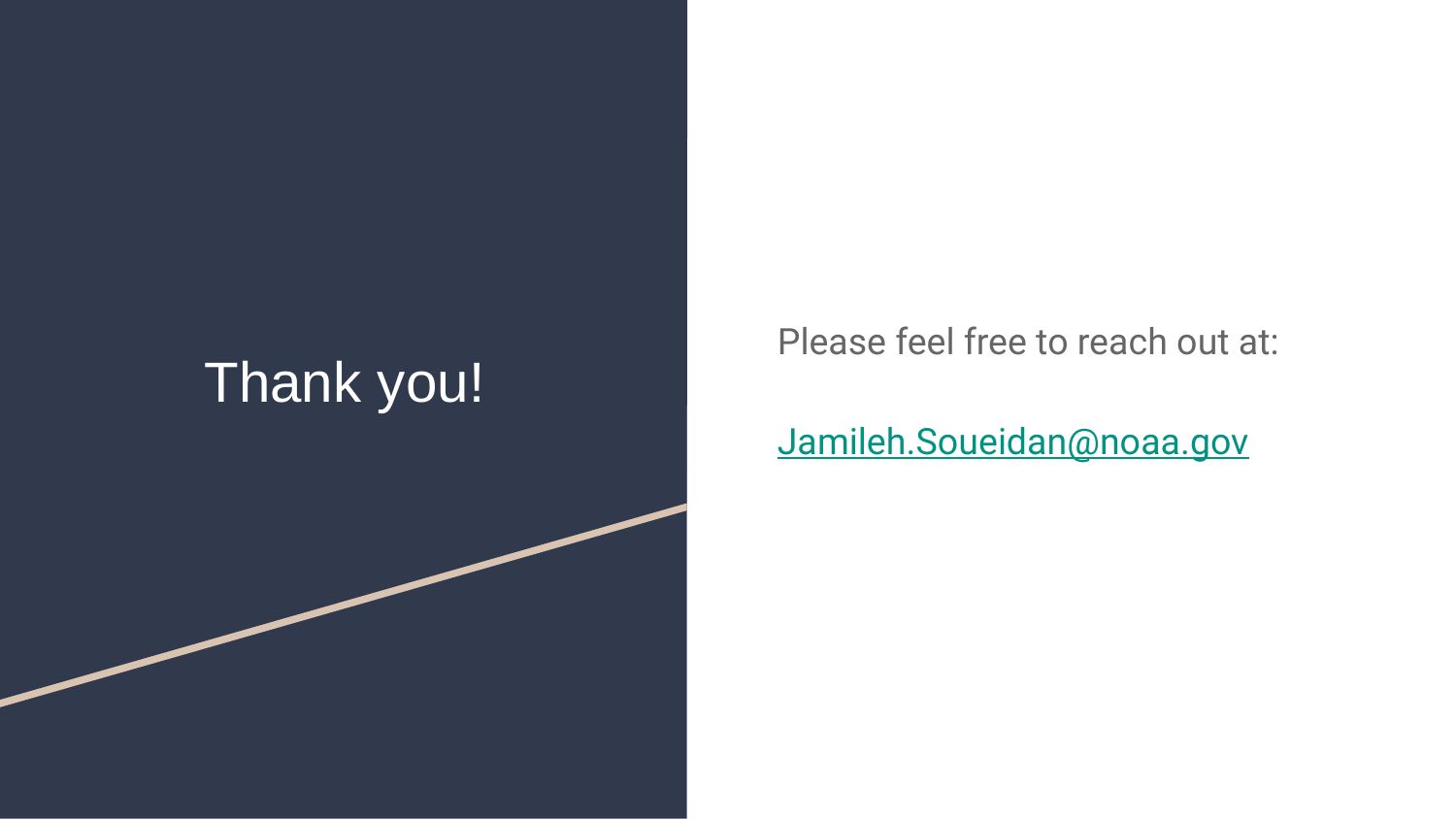

Please feel free to reach out at:

Jamileh.Soueidan@noaa.gov

# Thank you!